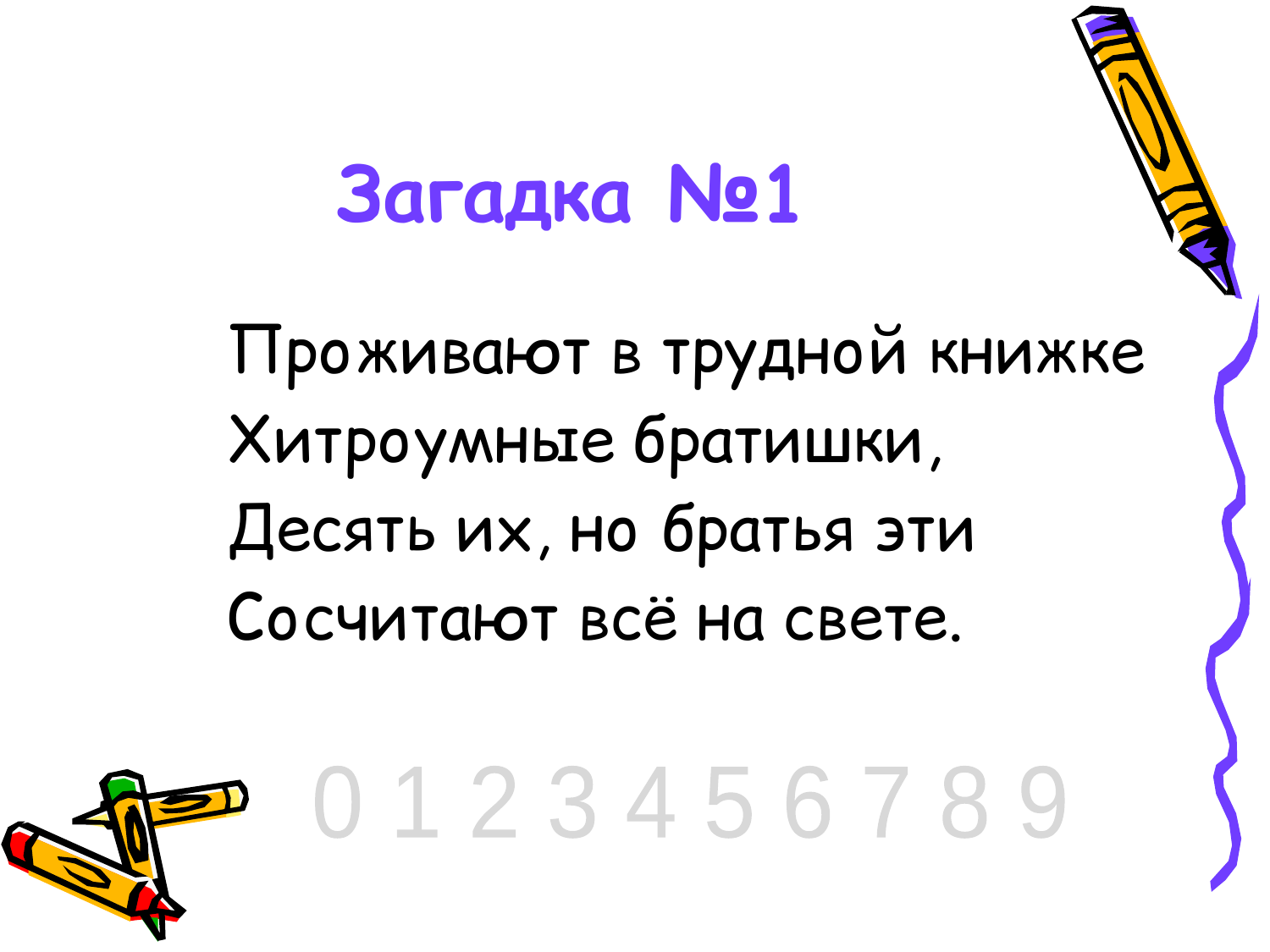

# Загадка №1

Проживают в трудной книжке
Хитроумные братишки,
Десять их, но братья эти
Сосчитают всё на свете.
0 1 2 3 4 5 6 7 8 9